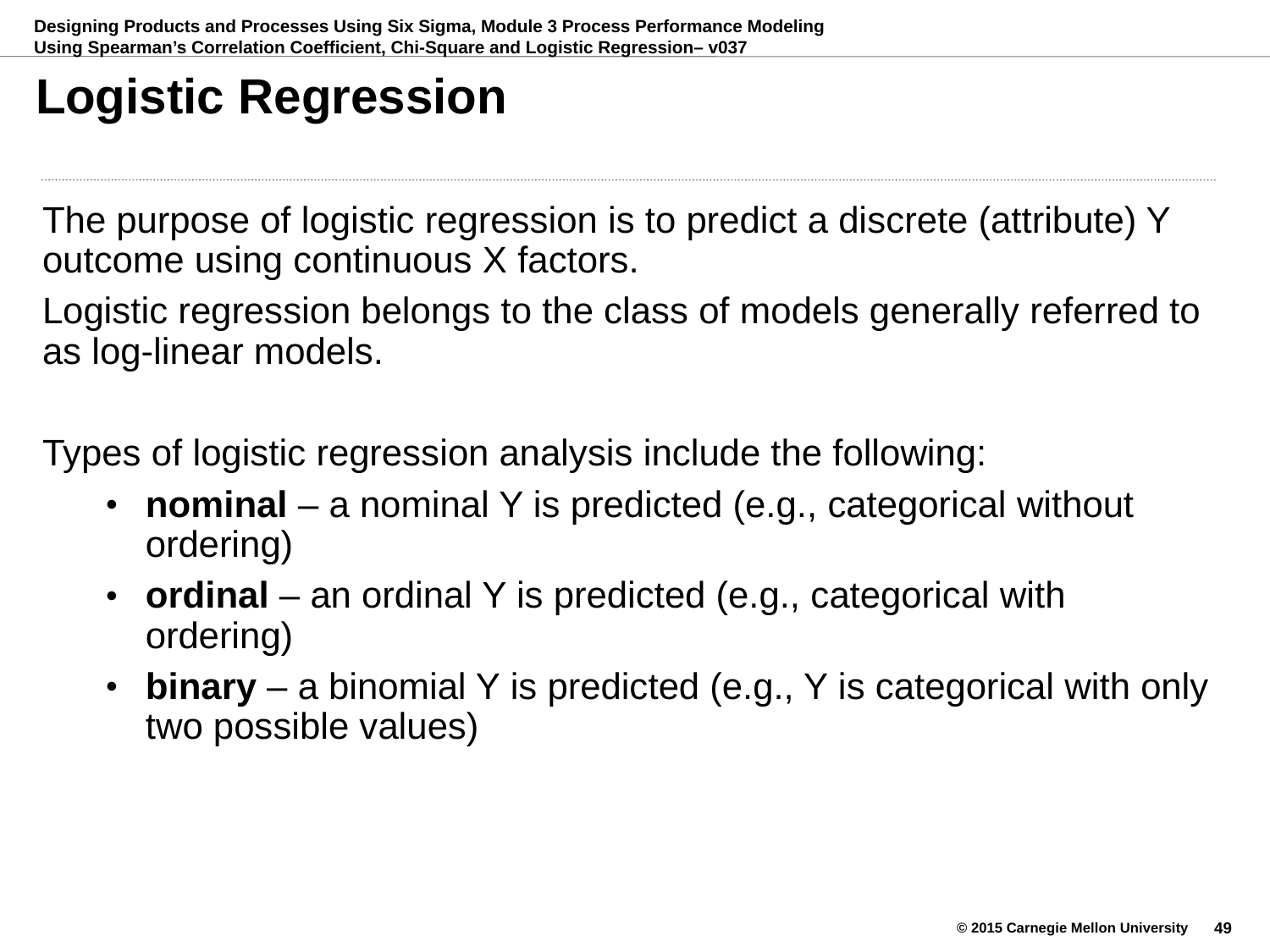

# Logistic Regression
The purpose of logistic regression is to predict a discrete (attribute) Y outcome using continuous X factors.
Logistic regression belongs to the class of models generally referred to as log-linear models.

Types of logistic regression analysis include the following:
nominal – a nominal Y is predicted (e.g., categorical without ordering)
ordinal – an ordinal Y is predicted (e.g., categorical with ordering)
binary – a binomial Y is predicted (e.g., Y is categorical with only two possible values)